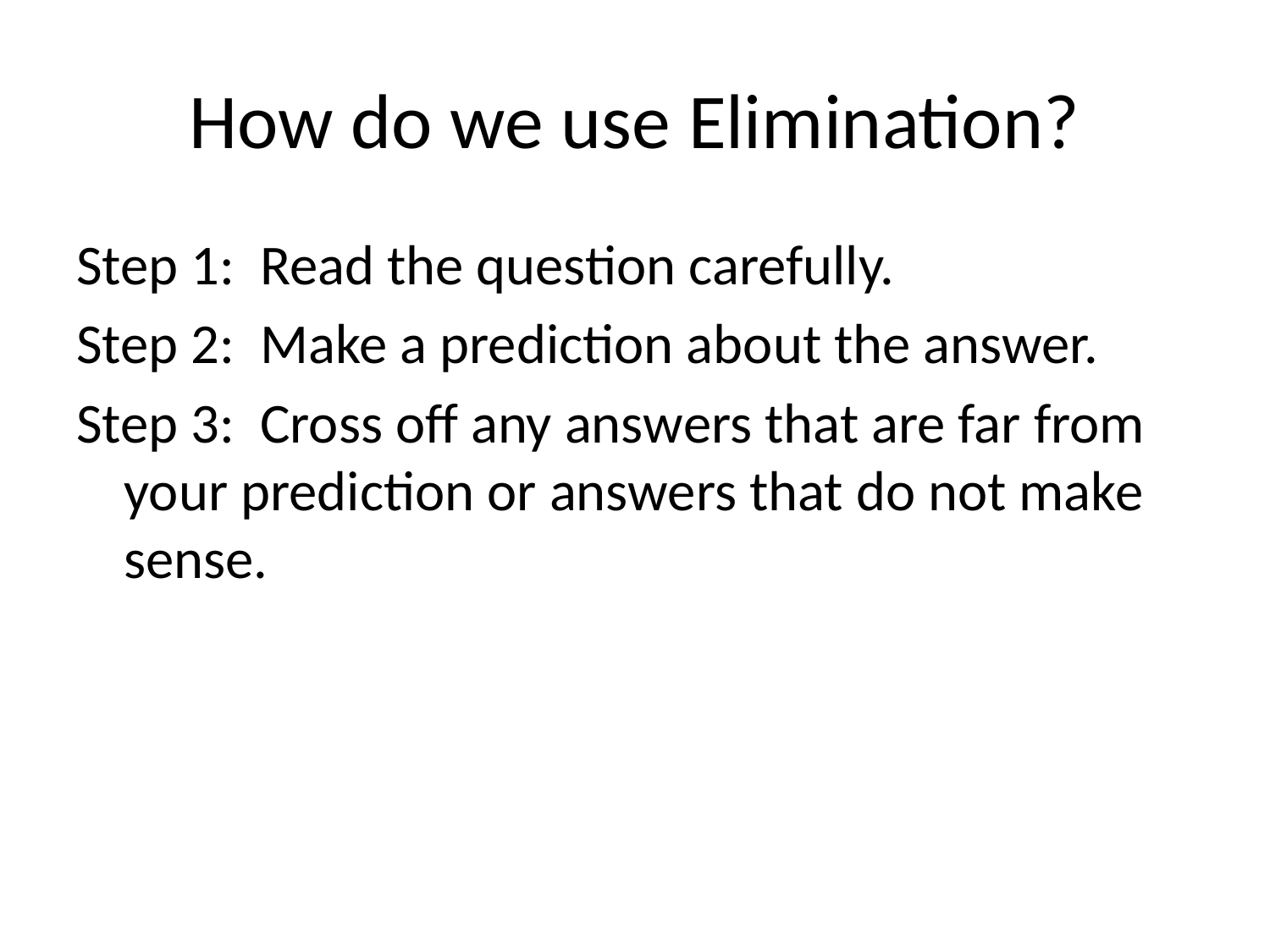

# How do we use Elimination?
Step 1:  Read the question carefully.
Step 2:  Make a prediction about the answer.
Step 3:  Cross off any answers that are far from your prediction or answers that do not make sense.